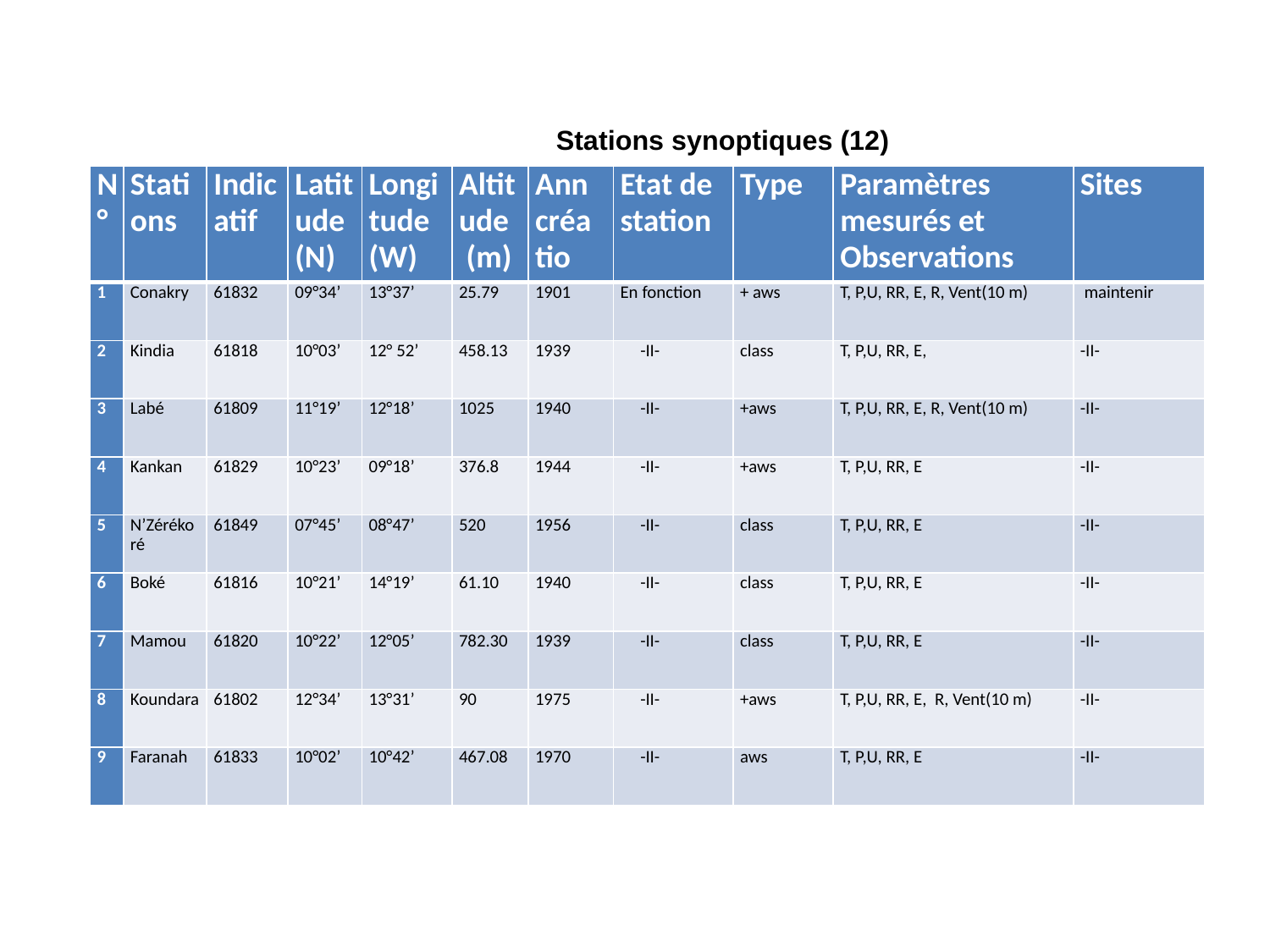

Stations synoptiques (12)
| N° | Stations | Indicatif | Latitude (N) | Longitude (W) | Altitude (m) | Ann créatio | Etat de station | Type | Paramètres mesurés et Observations | Sites |
| --- | --- | --- | --- | --- | --- | --- | --- | --- | --- | --- |
| 1 | Conakry | 61832 | 09°34’ | 13°37’ | 25.79 | 1901 | En fonction | + aws | T, P,U, RR, E, R, Vent(10 m) | maintenir |
| 2 | Kindia | 61818 | 10°03’ | 12° 52’ | 458.13 | 1939 | -II- | class | T, P,U, RR, E, | -II- |
| 3 | Labé | 61809 | 11°19’ | 12°18’ | 1025 | 1940 | -II- | +aws | T, P,U, RR, E, R, Vent(10 m) | -II- |
| 4 | Kankan | 61829 | 10°23’ | 09°18’ | 376.8 | 1944 | -II- | +aws | T, P,U, RR, E | -II- |
| 5 | N’Zérékoré | 61849 | 07°45’ | 08°47’ | 520 | 1956 | -II- | class | T, P,U, RR, E | -II- |
| 6 | Boké | 61816 | 10°21’ | 14°19’ | 61.10 | 1940 | -II- | class | T, P,U, RR, E | -II- |
| 7 | Mamou | 61820 | 10°22’ | 12°05’ | 782.30 | 1939 | -II- | class | T, P,U, RR, E | -II- |
| 8 | Koundara | 61802 | 12°34’ | 13°31’ | 90 | 1975 | -II- | +aws | T, P,U, RR, E, R, Vent(10 m) | -II- |
| 9 | Faranah | 61833 | 10°02’ | 10°42’ | 467.08 | 1970 | -II- | aws | T, P,U, RR, E | -II- |